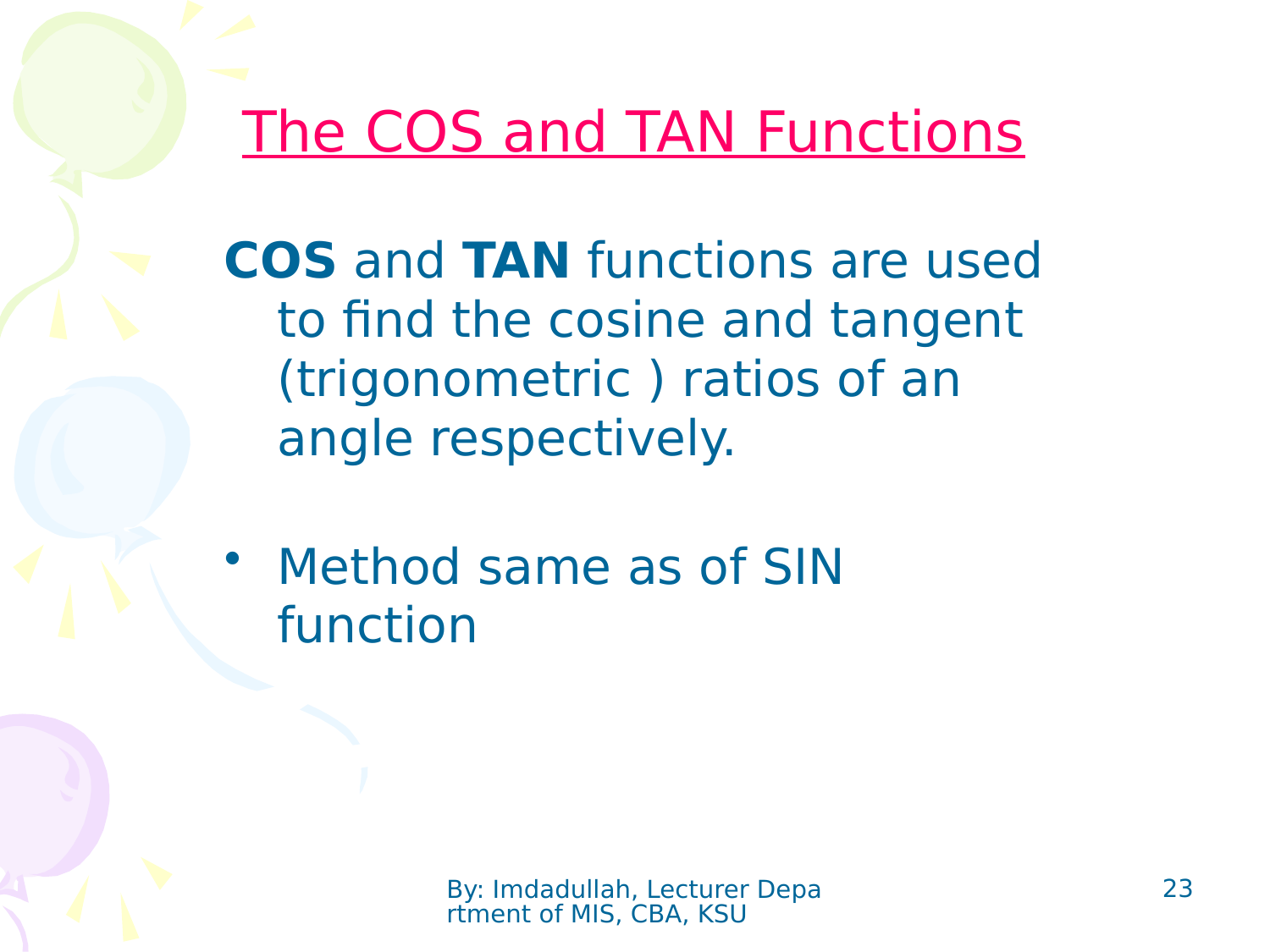

# The COS and TAN Functions
COS and TAN functions are used to find the cosine and tangent (trigonometric ) ratios of an angle respectively.

Method same as of SIN function
23
By: Imdadullah, Lecturer Department of MIS, CBA, KSU